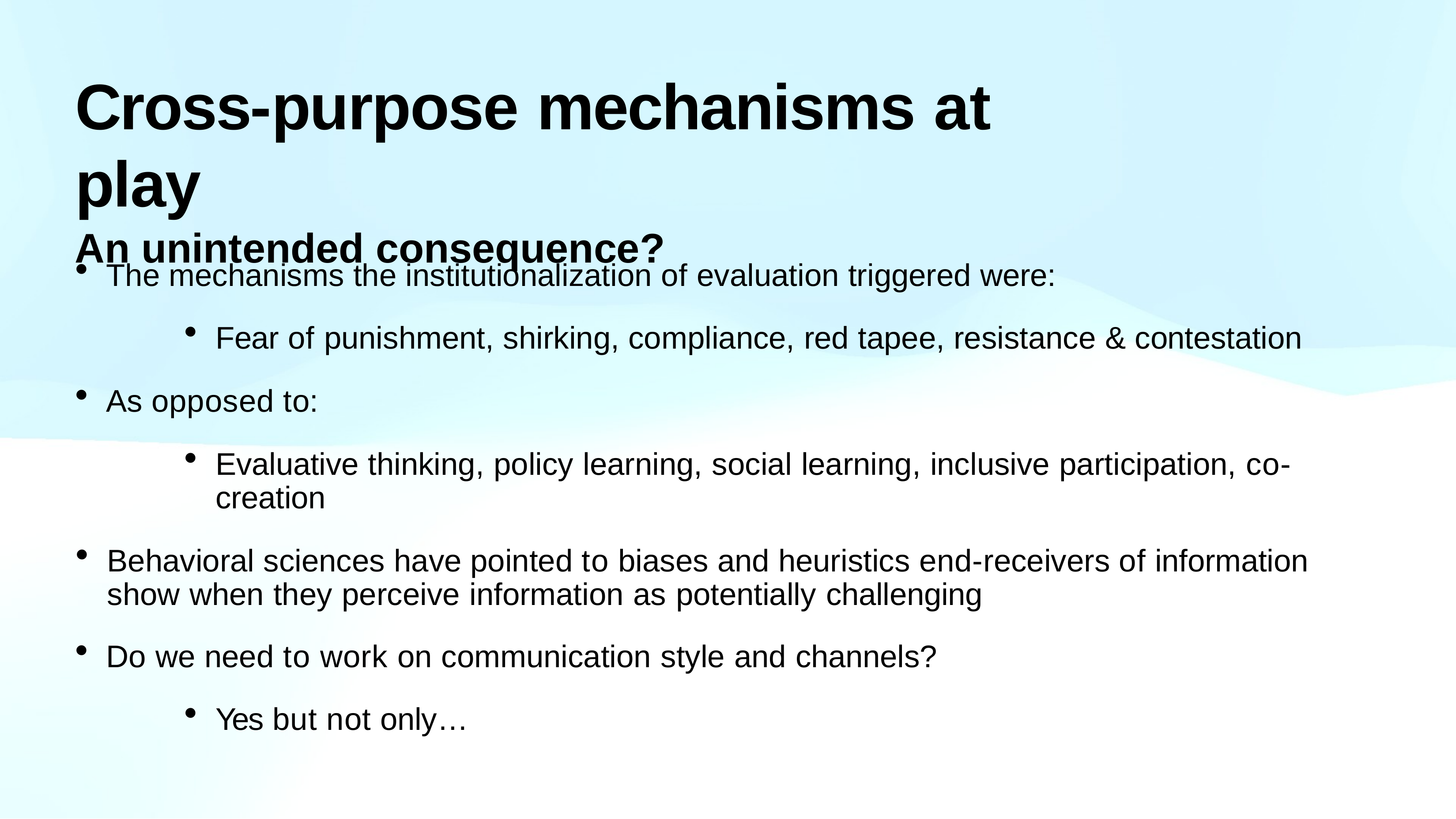

# Cross-purpose mechanisms at play
An unintended consequence?
The mechanisms the institutionalization of evaluation triggered were:
Fear of punishment, shirking, compliance, red tapee, resistance & contestation
As opposed to:
Evaluative thinking, policy learning, social learning, inclusive participation, co- creation
Behavioral sciences have pointed to biases and heuristics end-receivers of information show when they perceive information as potentially challenging
Do we need to work on communication style and channels?
Yes but not only…